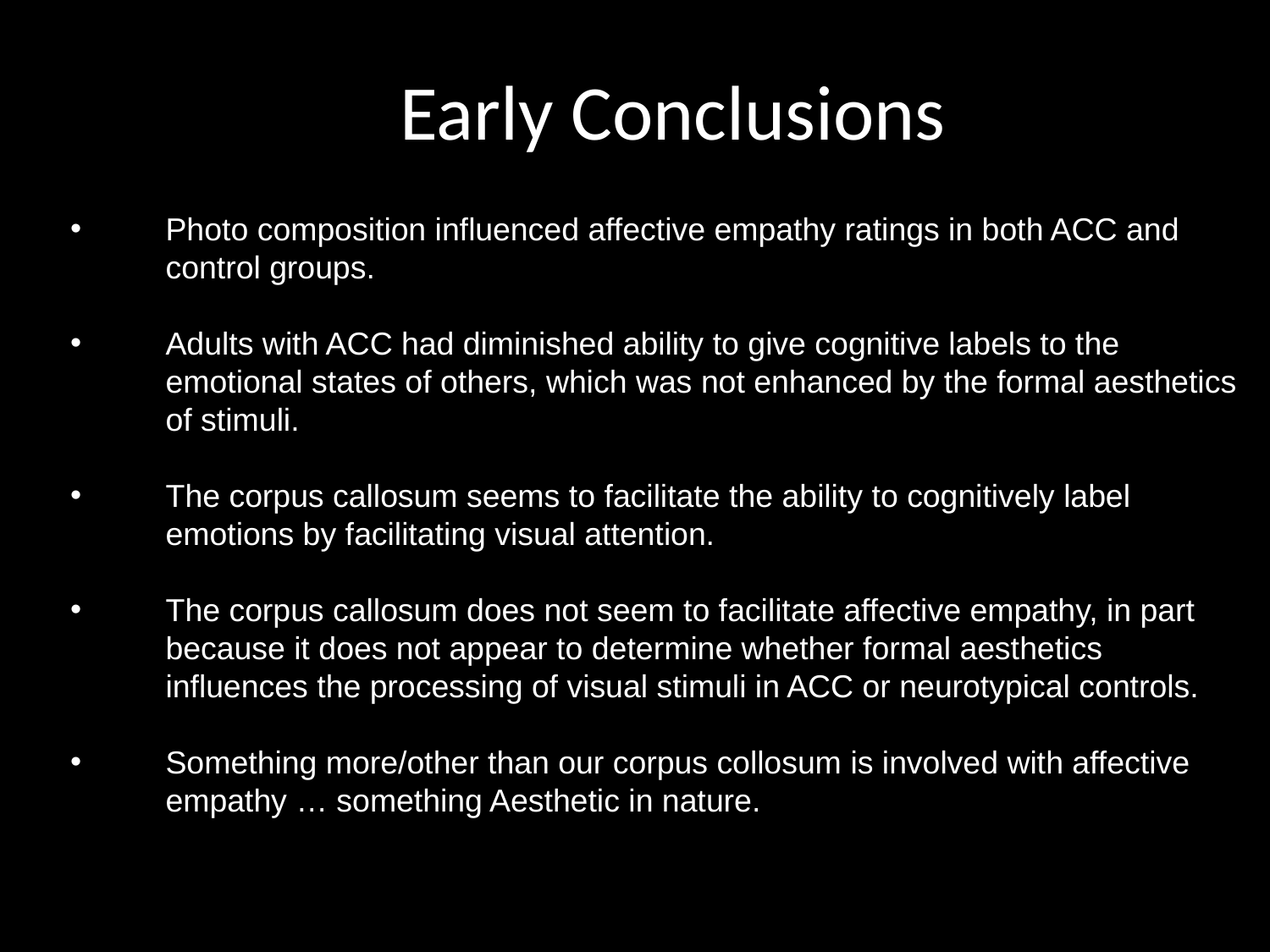

# Early Conclusions
Photo composition influenced affective empathy ratings in both ACC and control groups.

Adults with ACC had diminished ability to give cognitive labels to the emotional states of others, which was not enhanced by the formal aesthetics of stimuli.

The corpus callosum seems to facilitate the ability to cognitively label emotions by facilitating visual attention.

The corpus callosum does not seem to facilitate affective empathy, in part because it does not appear to determine whether formal aesthetics influences the processing of visual stimuli in ACC or neurotypical controls.

Something more/other than our corpus collosum is involved with affective empathy … something Aesthetic in nature.